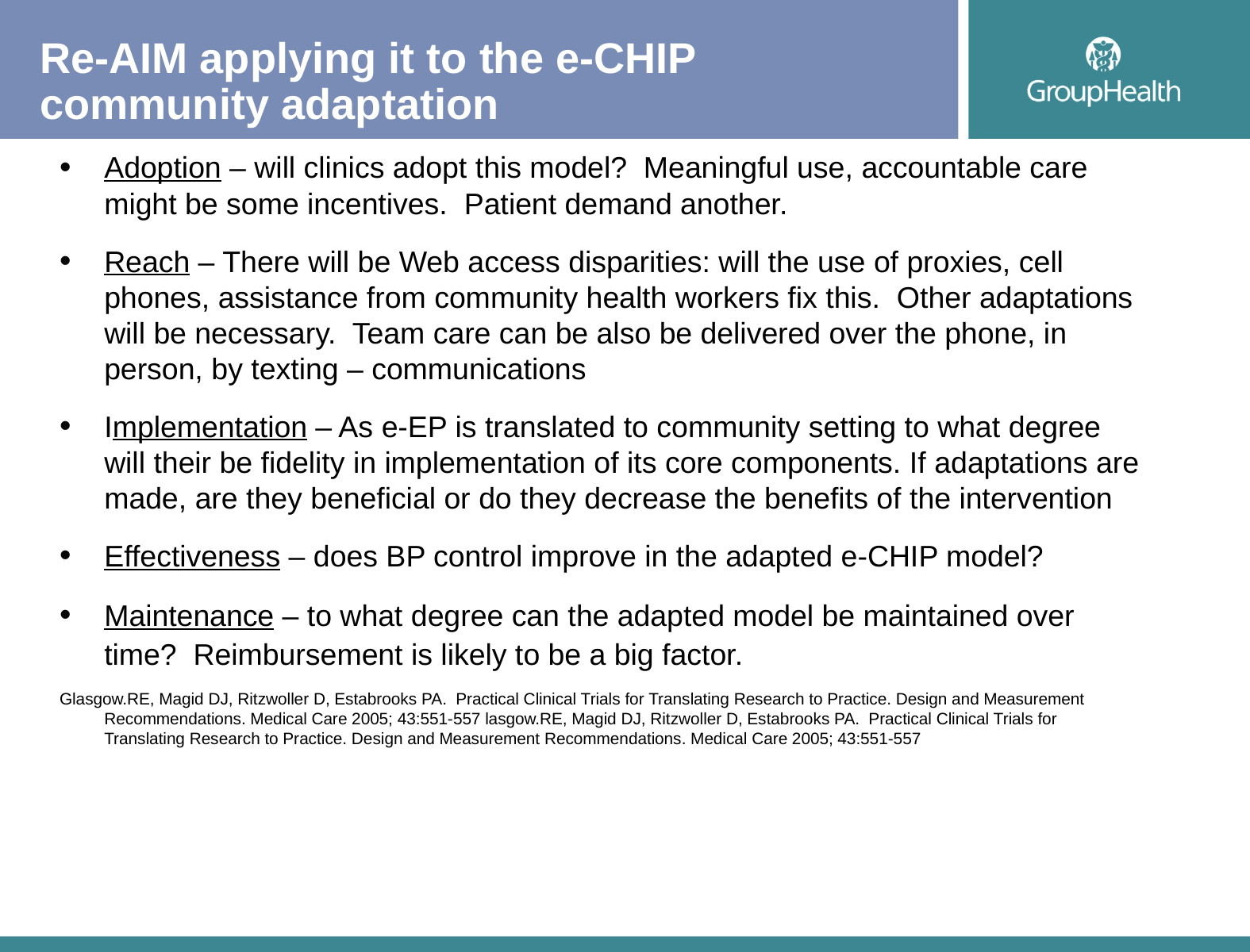

# Re-AIM applying it to the e-CHIP community adaptation
Adoption – will clinics adopt this model?  Meaningful use, accountable care might be some incentives.  Patient demand another.
Reach – There will be Web access disparities: will the use of proxies, cell phones, assistance from community health workers fix this.  Other adaptations will be necessary.  Team care can be also be delivered over the phone, in person, by texting – communications
Implementation – As e-EP is translated to community setting to what degree will their be fidelity in implementation of its core components. If adaptations are made, are they beneficial or do they decrease the benefits of the intervention
Effectiveness – does BP control improve in the adapted e-CHIP model?
Maintenance – to what degree can the adapted model be maintained over time?  Reimbursement is likely to be a big factor.  GPPo
Glasgow.RE, Magid DJ, Ritzwoller D, Estabrooks PA.  Practical Clinical Trials for Translating Research to Practice. Design and Measurement Recommendations. Medical Care 2005; 43:551-557 lasgow.RE, Magid DJ, Ritzwoller D, Estabrooks PA.  Practical Clinical Trials for Translating Research to Practice. Design and Measurement Recommendations. Medical Care 2005; 43:551-557